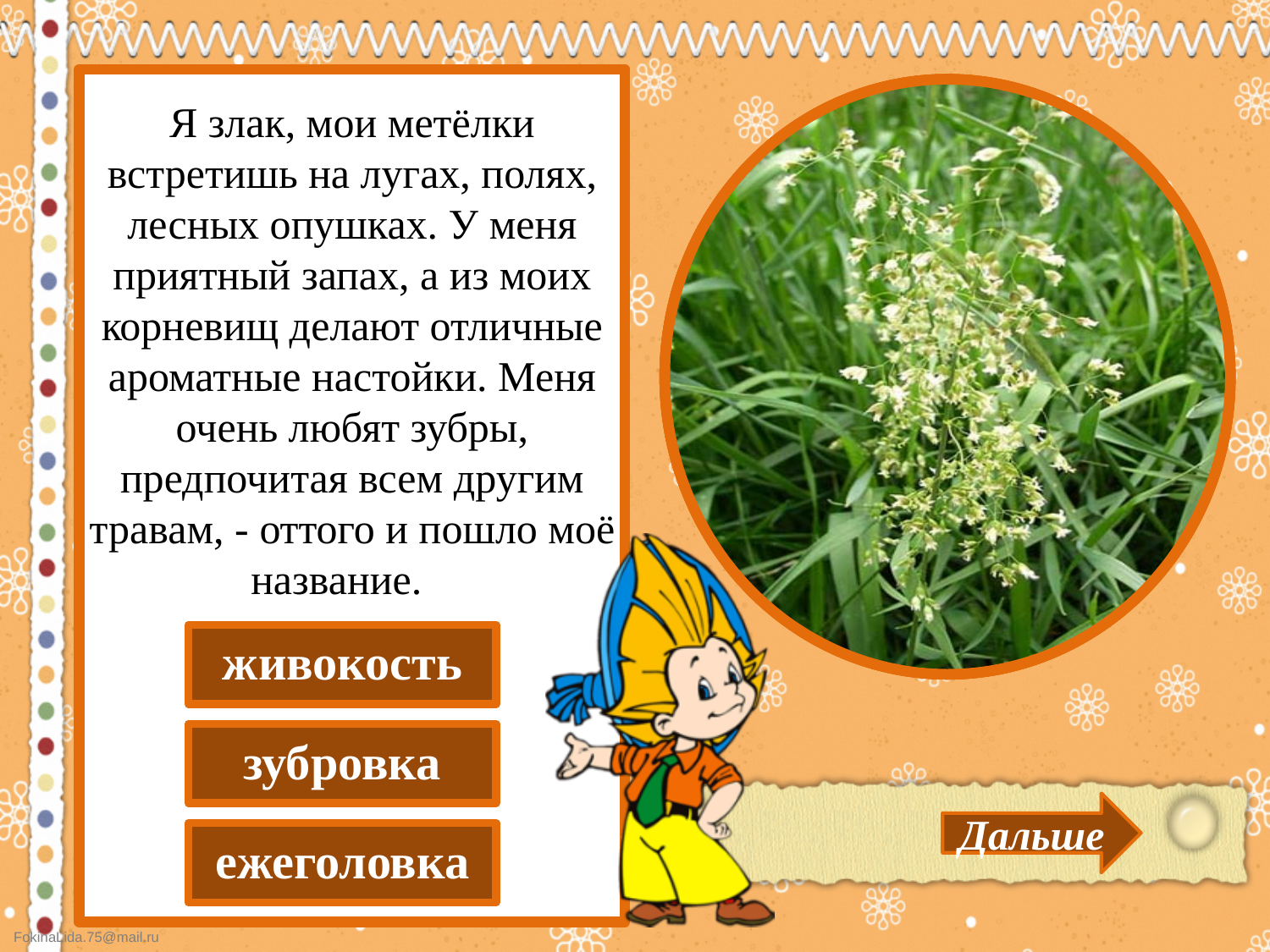

Я злак, мои метёлки встретишь на лугах, полях, лесных опушках. У меня приятный запах, а из моих корневищ делают отличные ароматные настойки. Меня очень любят зубры, предпочитая всем другим травам, - оттого и пошло моё название.
живокость
зубровка
Дальше
ежеголовка